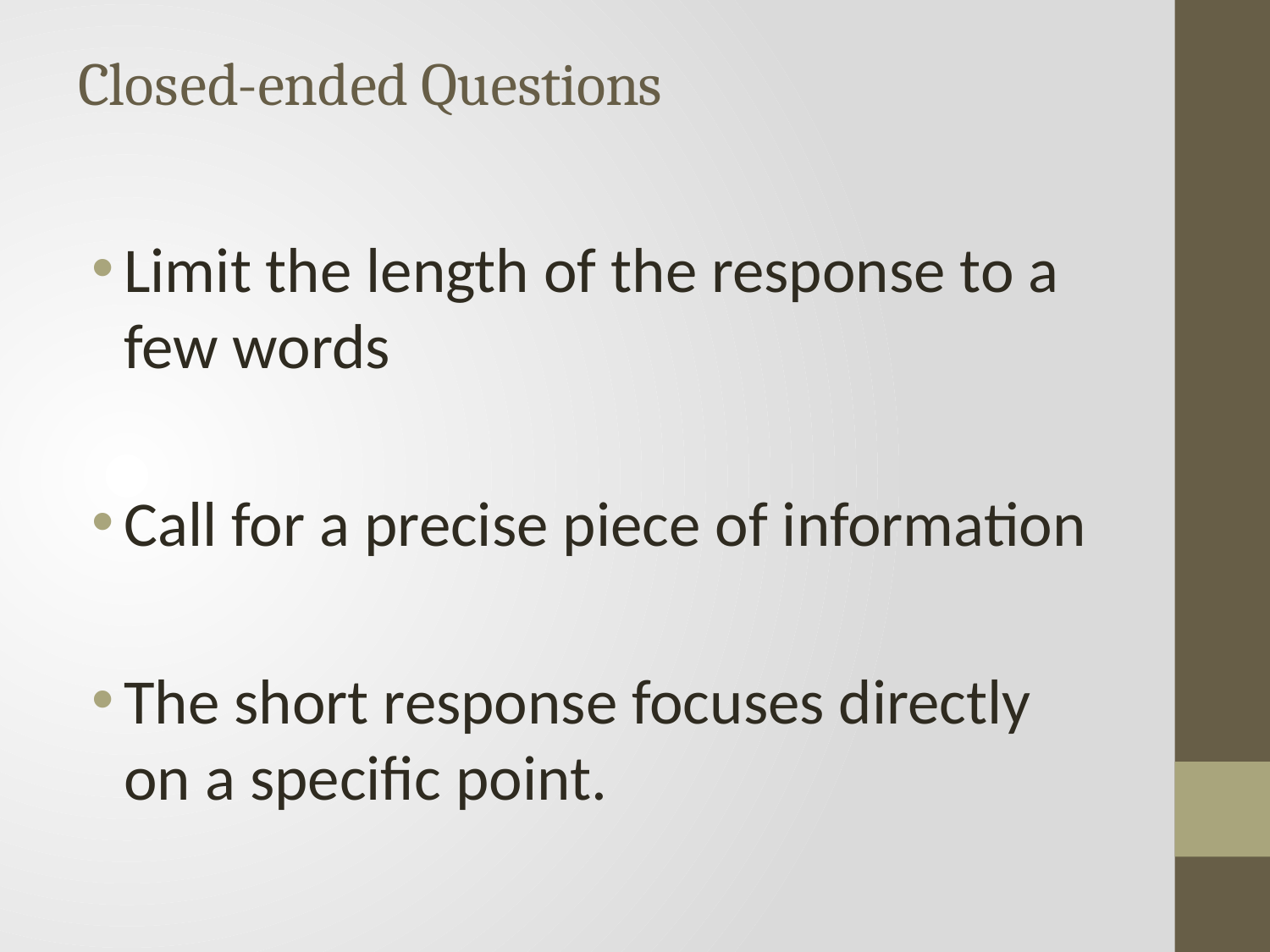

# Closed-ended Questions
Limit the length of the response to a few words

Call for a precise piece of information

The short response focuses directly on a specific point.